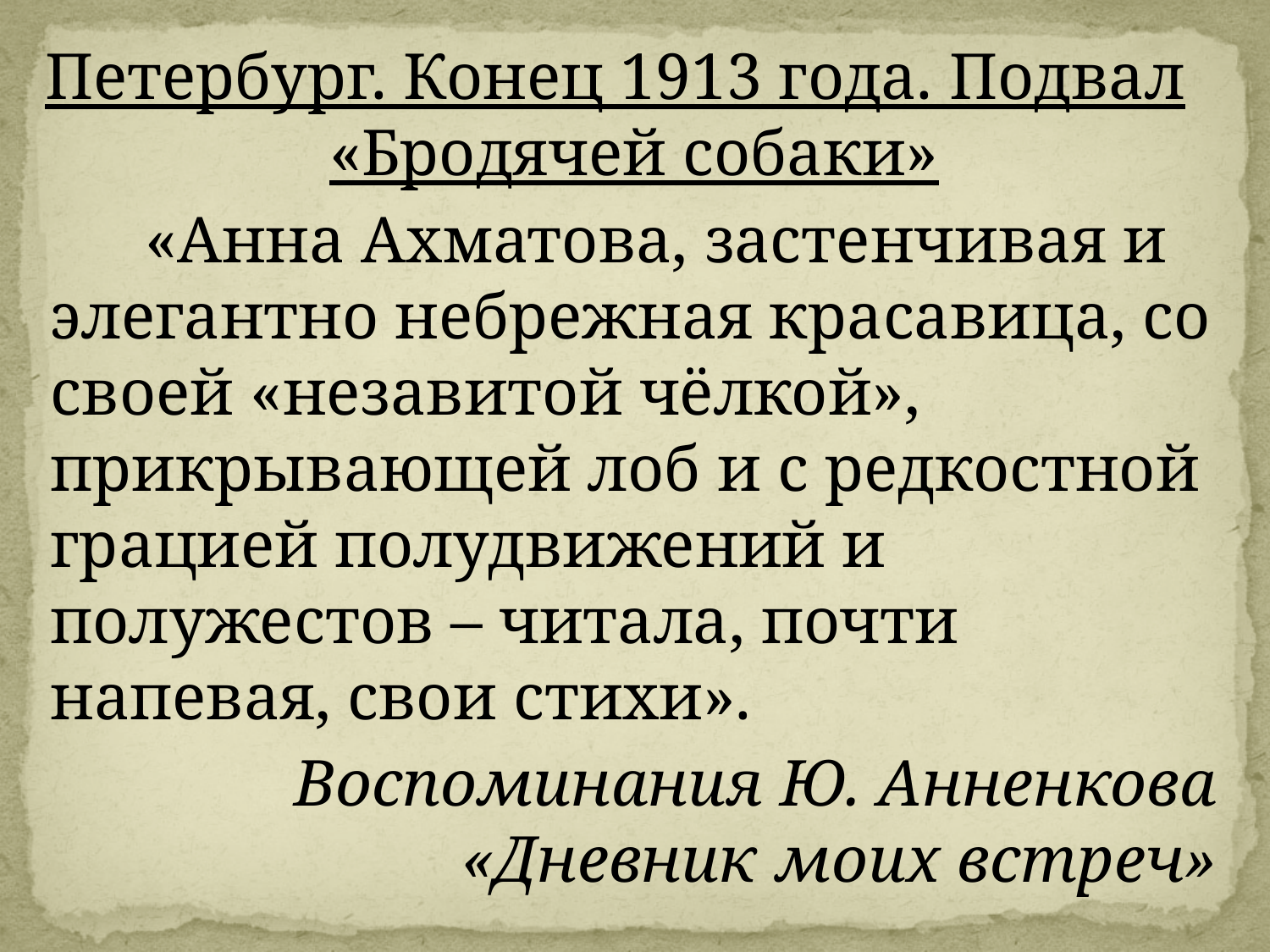

Петербург. Конец 1913 года. Подвал «Бродячей собаки»
        «Анна Ахматова, застенчивая и элегантно небрежная красавица, со своей «незавитой чёлкой», прикрывающей лоб и с редкостной грацией полудвижений и полужестов – читала, почти напевая, свои стихи».
Воспоминания Ю. Анненкова «Дневник моих встреч»